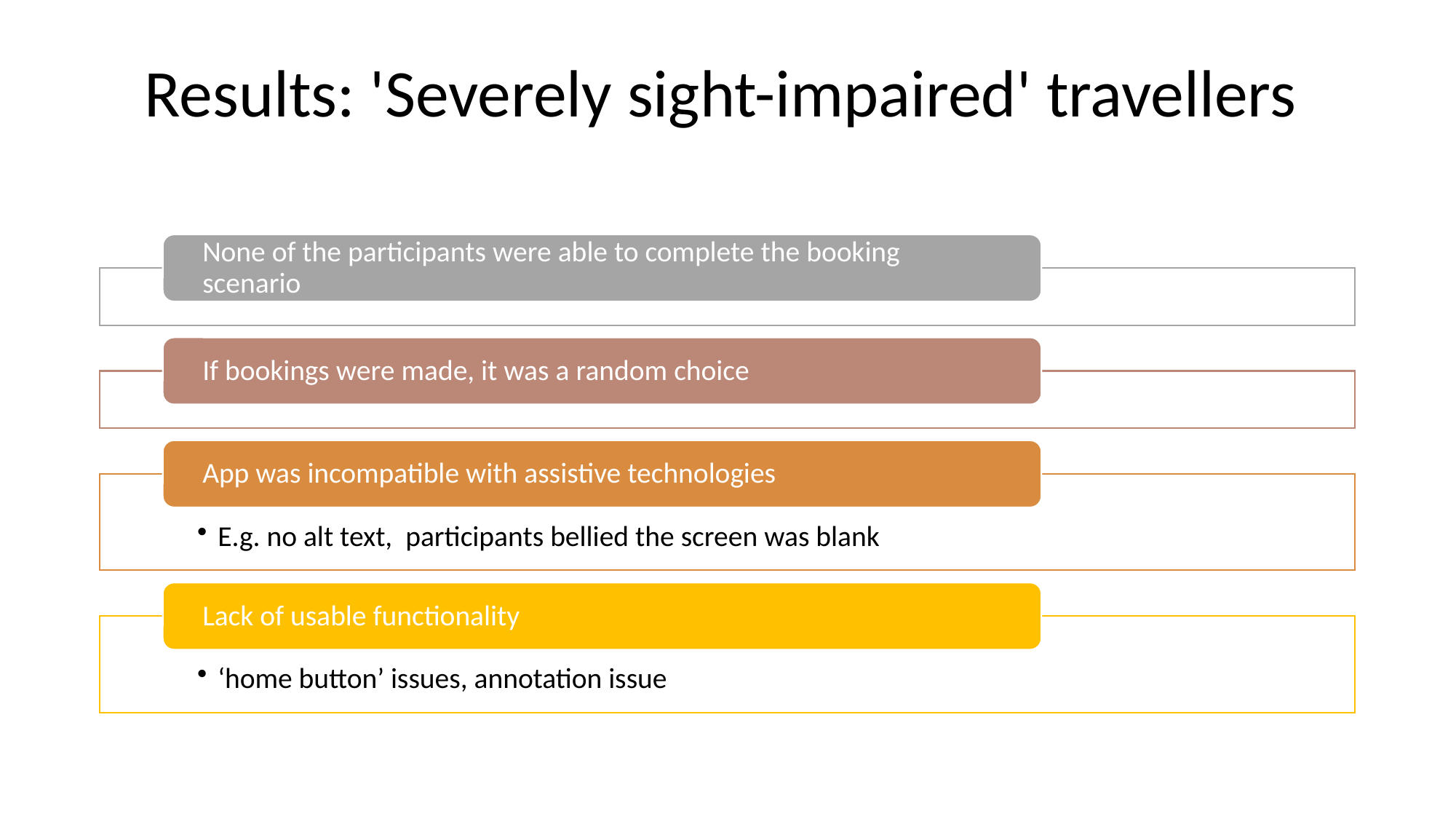

# Results: 'Severely sight-impaired' travellers

None of the participants were able to complete the booking scenario
If bookings were made, it was a random choice
E.g. no alt text,  participants bellied the screen was blank
App was incompatible with assistive technologies
‘home button’ issues, annotation issue
Lack of usable functionality